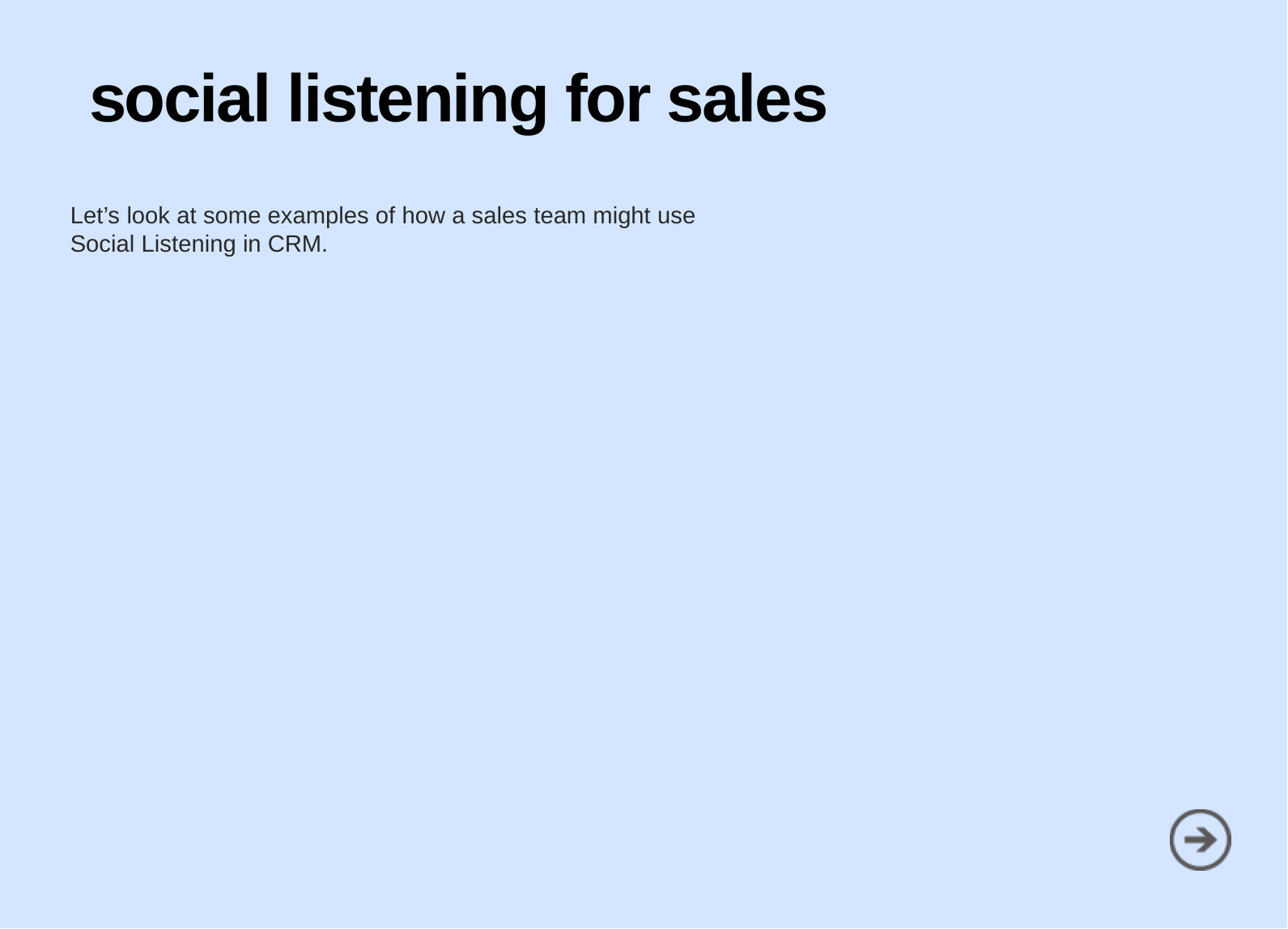

# social listening for sales
Let’s look at some examples of how a sales team might use Social Listening in CRM.